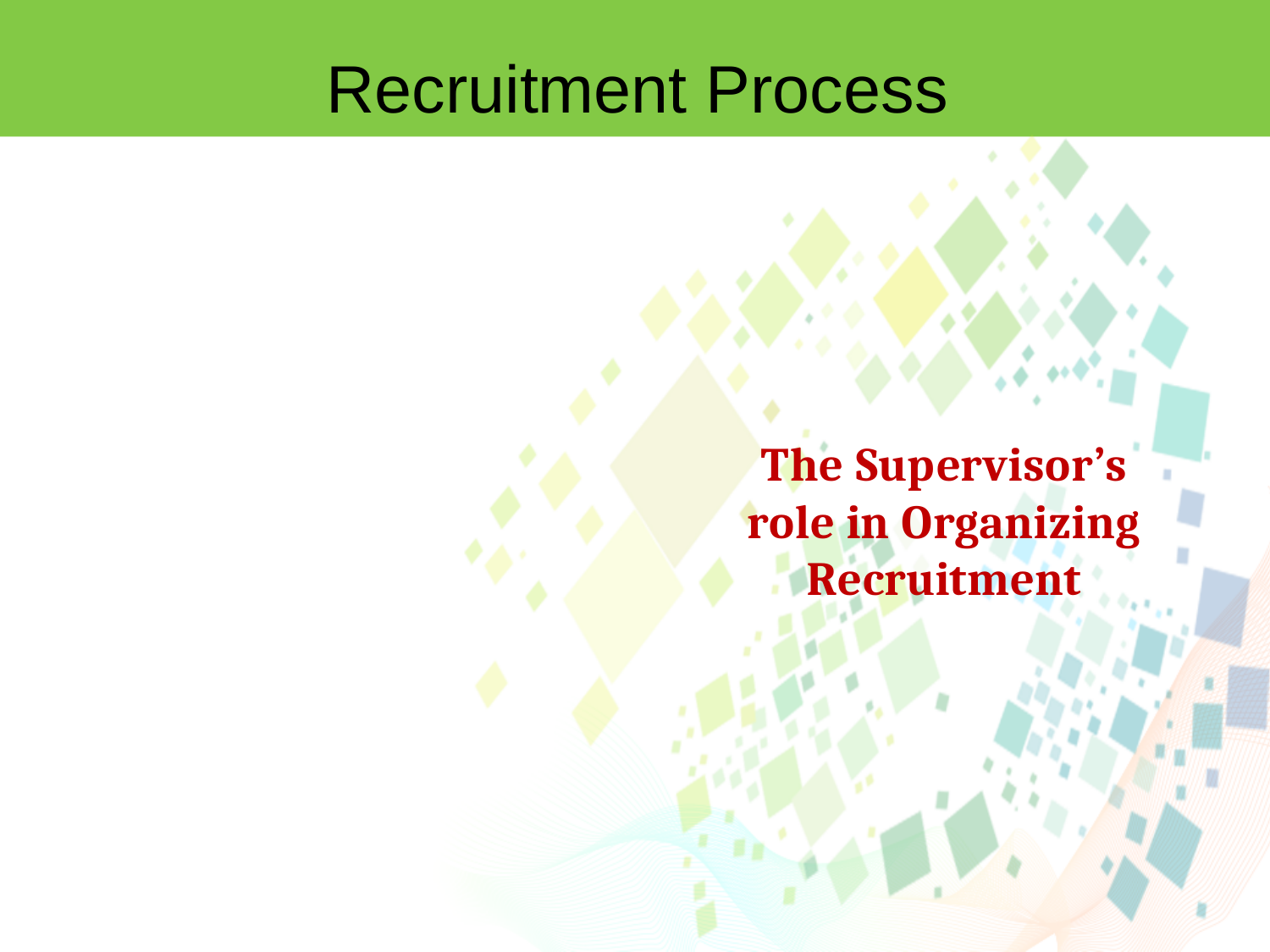

Recruitment Process

The Supervisor’s role in Organizing Recruitment